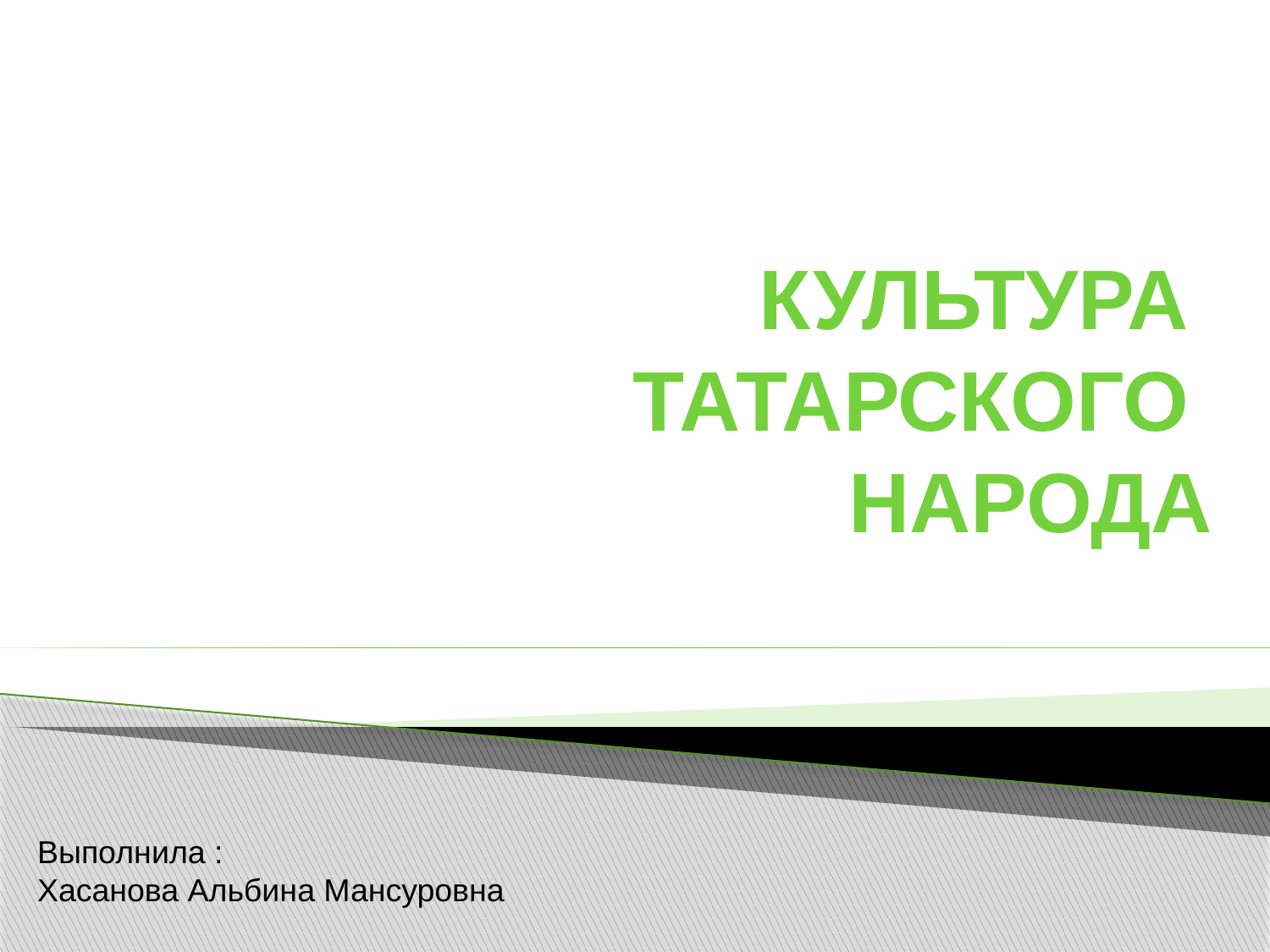

# культура татарского народа
Выполнила :
Хасанова Альбина Мансуровна